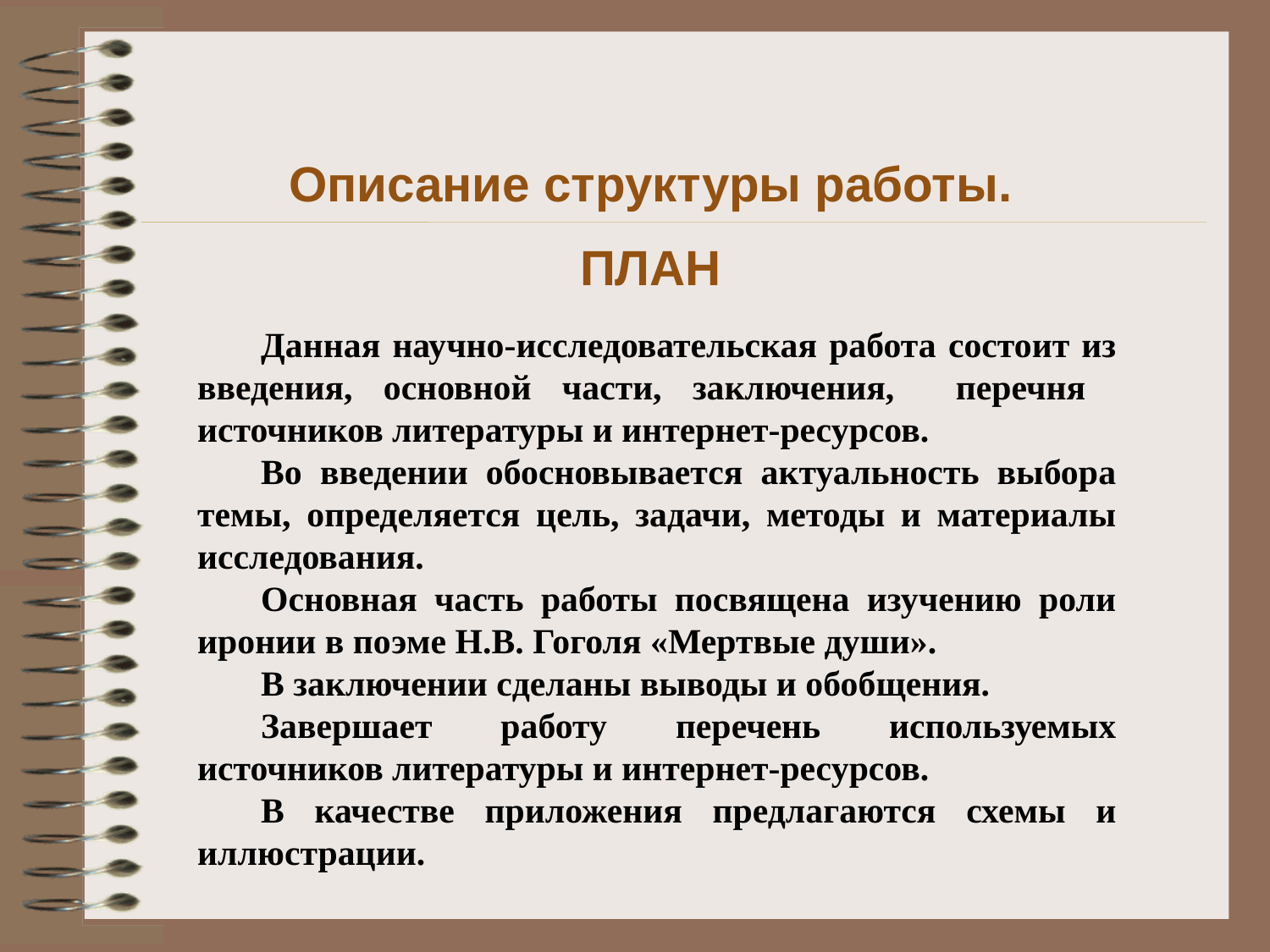

Описание структуры работы.
ПЛАН
Данная научно-исследовательская работа состоит из введения, основной части, заключения,  перечня  источников литературы и интернет-ресурсов.
Во введении обосновывается актуальность выбора темы, определяется цель, задачи, методы и материалы исследования.
Основная часть работы посвящена изучению роли иронии в поэме Н.В. Гоголя «Мертвые души».
В заключении сделаны выводы и обобщения.
Завершает работу перечень используемых источников литературы и интернет-ресурсов.
В качестве приложения предлагаются схемы и иллюстрации.